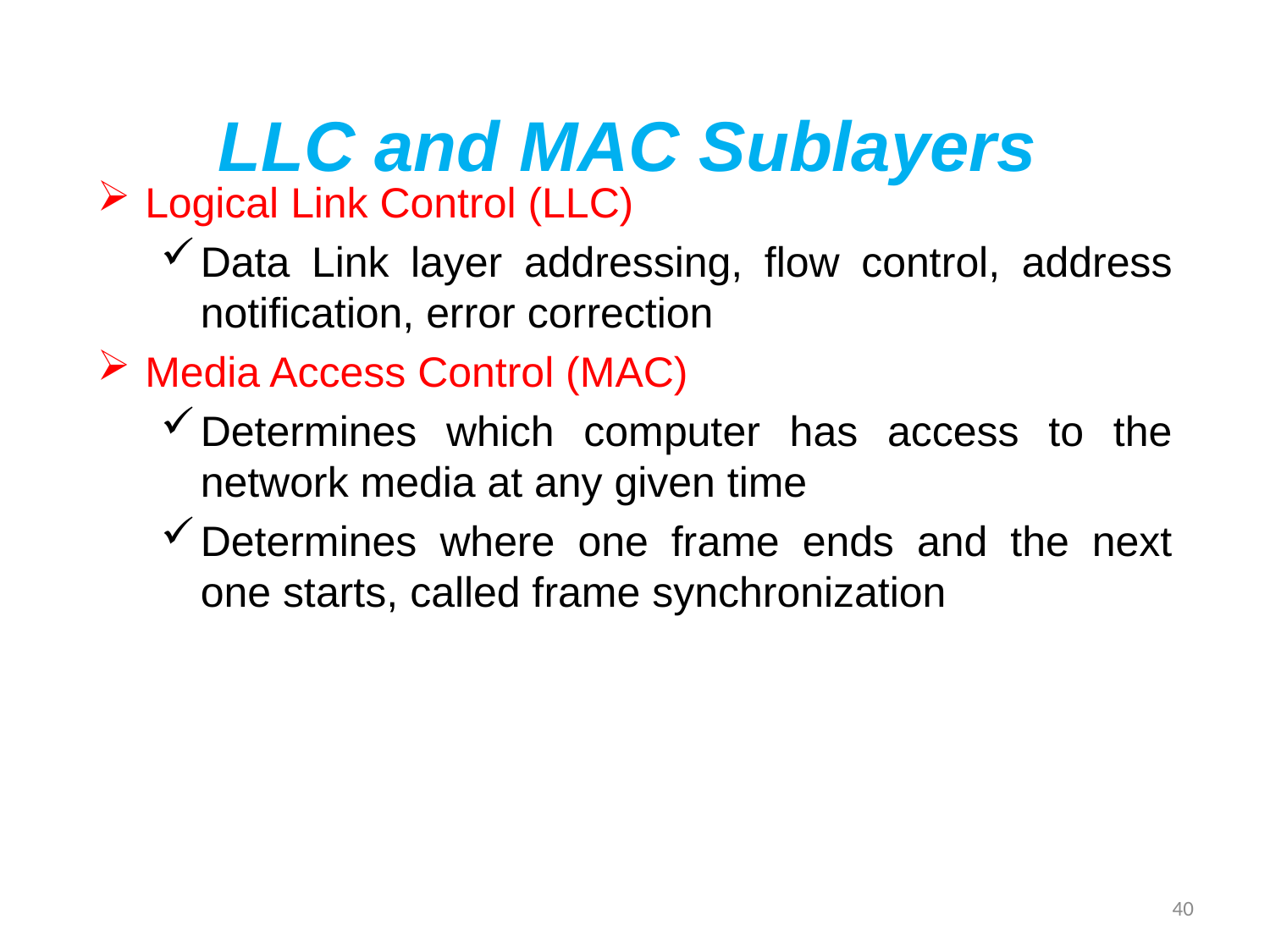

# LLC and MAC Sublayers
Logical Link Control (LLC)
Data Link layer addressing, flow control, address notification, error correction
Media Access Control (MAC)
Determines which computer has access to the network media at any given time
Determines where one frame ends and the next one starts, called frame synchronization

40